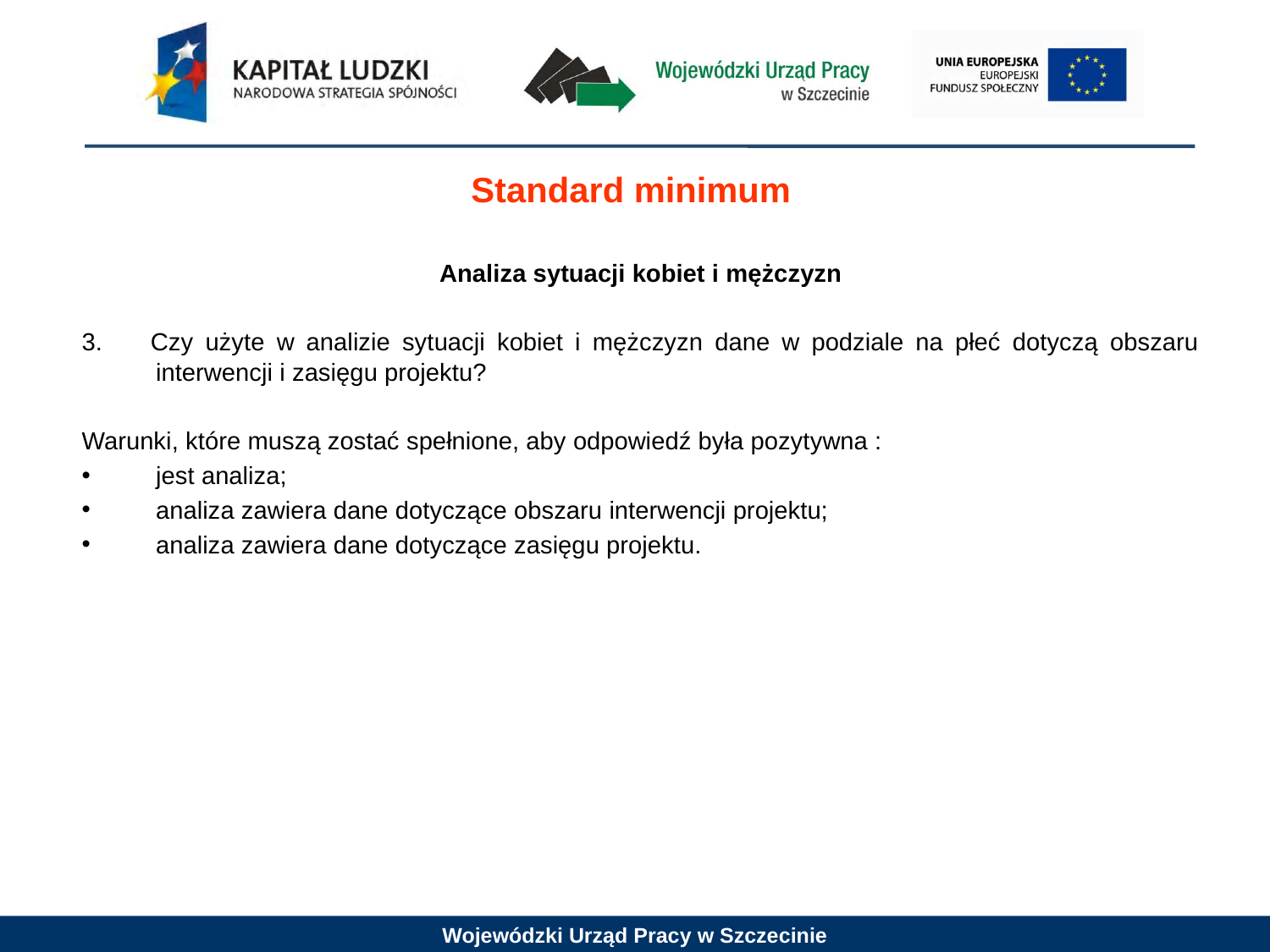

Standard minimum

Analiza sytuacji kobiet i mężczyzn

3.    Czy użyte w analizie sytuacji kobiet i mężczyzn dane w podziale na płeć dotyczą obszaru interwencji i zasięgu projektu?

Warunki, które muszą zostać spełnione, aby odpowiedź była pozytywna :
jest analiza;
analiza zawiera dane dotyczące obszaru interwencji projektu;
analiza zawiera dane dotyczące zasięgu projektu.